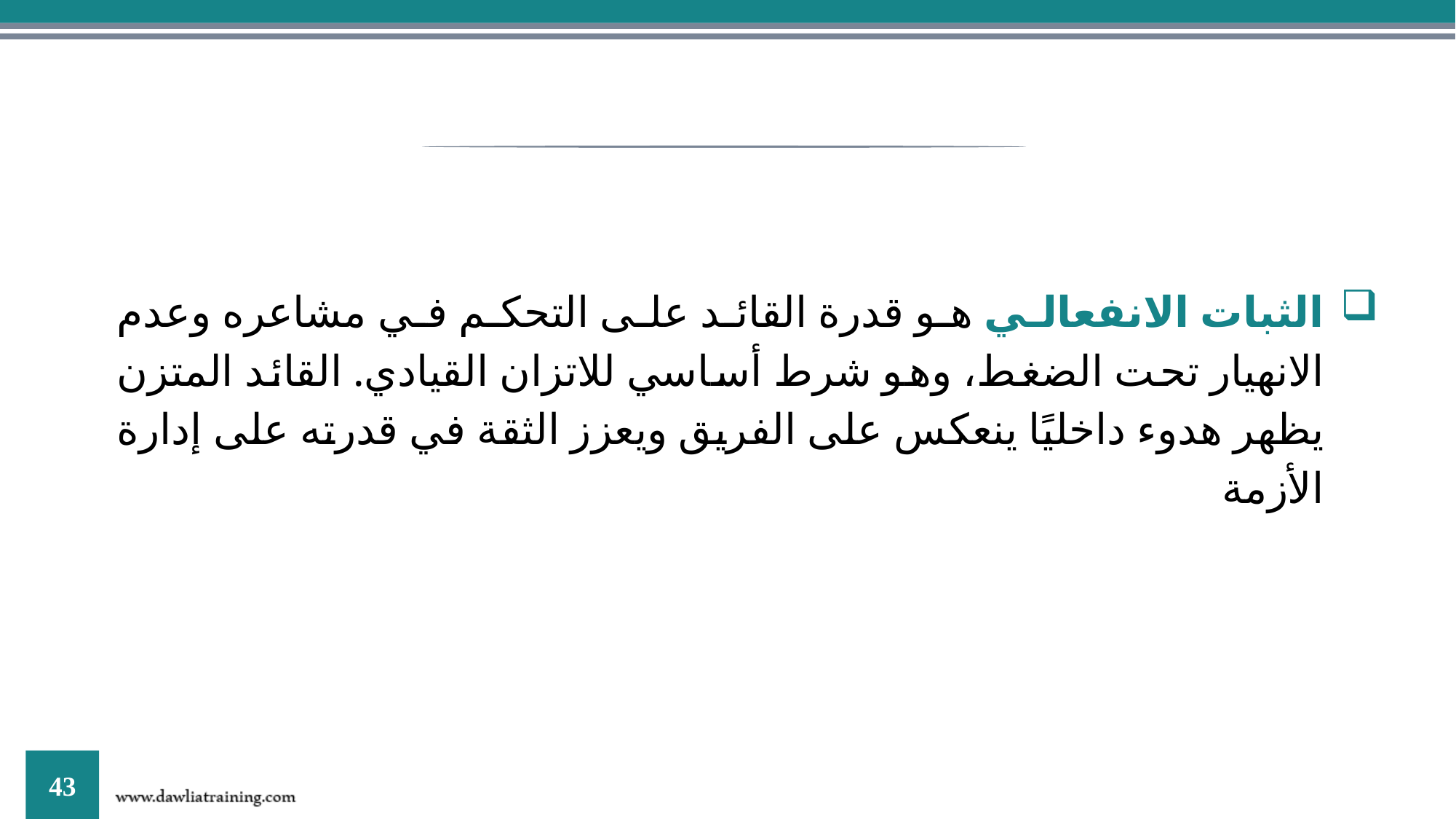

الثبات الانفعالي هو قدرة القائد على التحكم في مشاعره وعدم الانهيار تحت الضغط، وهو شرط أساسي للاتزان القيادي. القائد المتزن يظهر هدوء داخليًا ينعكس على الفريق ويعزز الثقة في قدرته على إدارة الأزمة